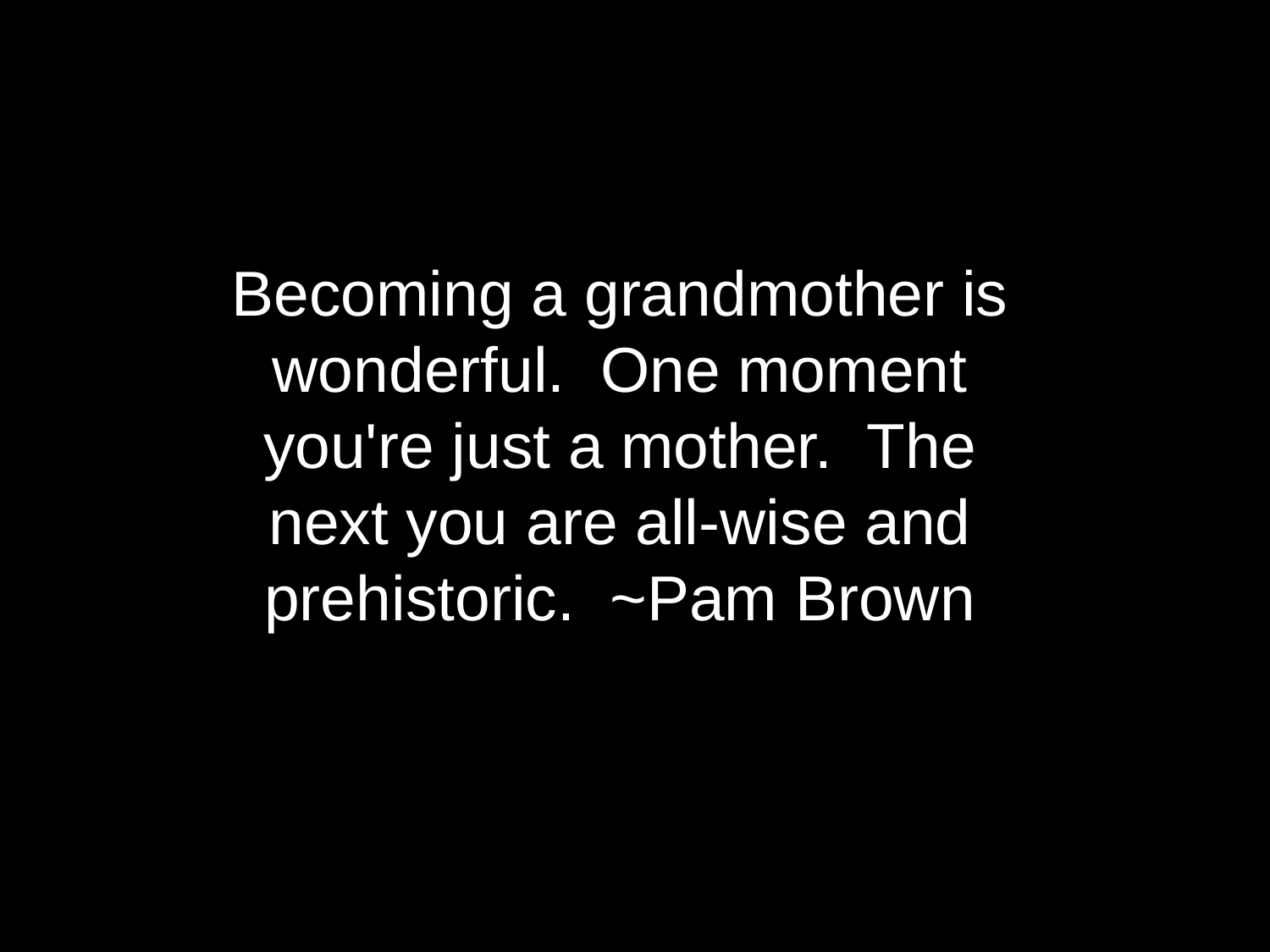

Becoming a grandmother is wonderful.  One moment you're just a mother.  The next you are all-wise and prehistoric.  ~Pam Brown